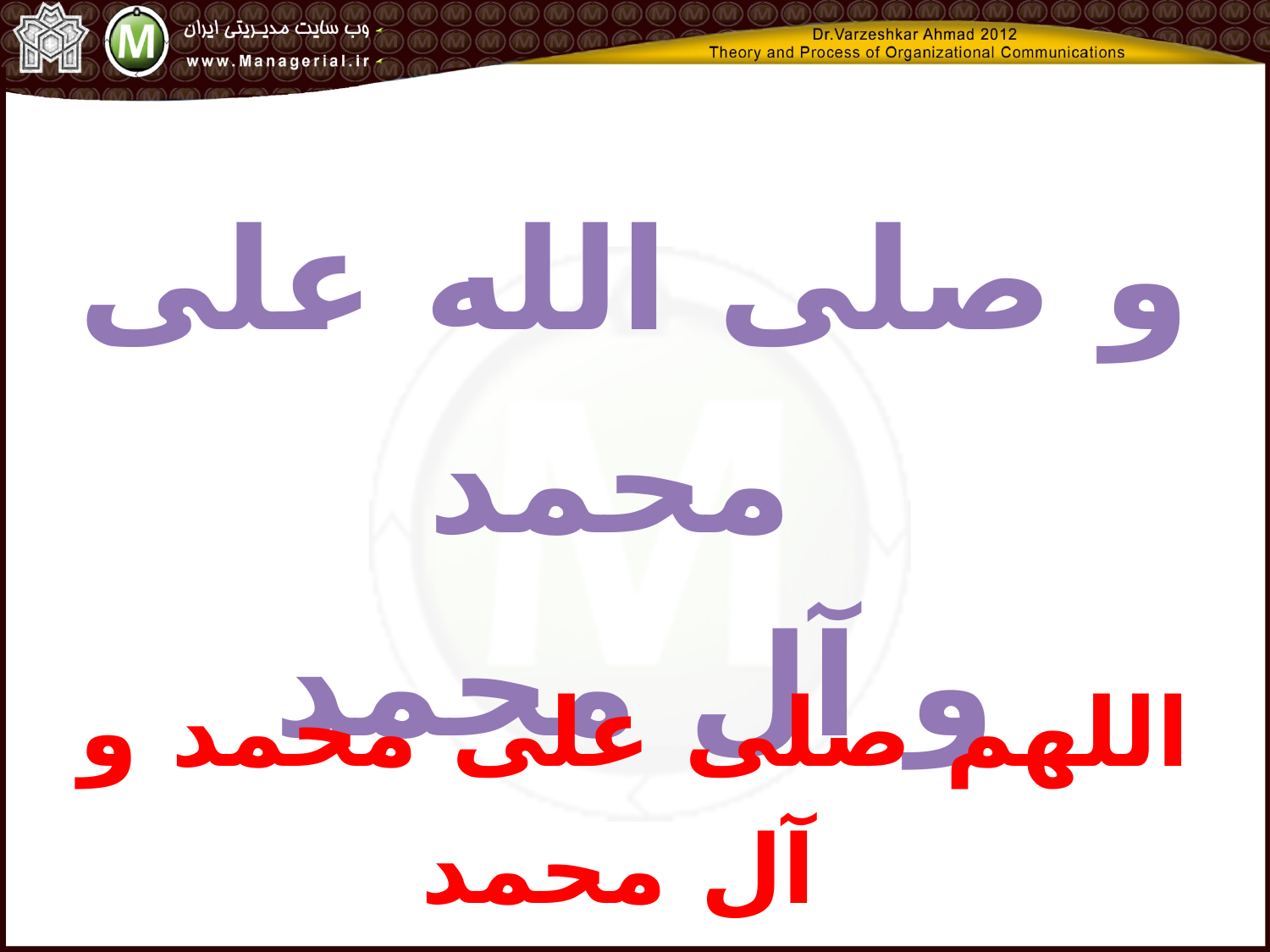

و صلی الله علی محمد
و آل محمد
اللهم صلی علی محمد و آل محمد